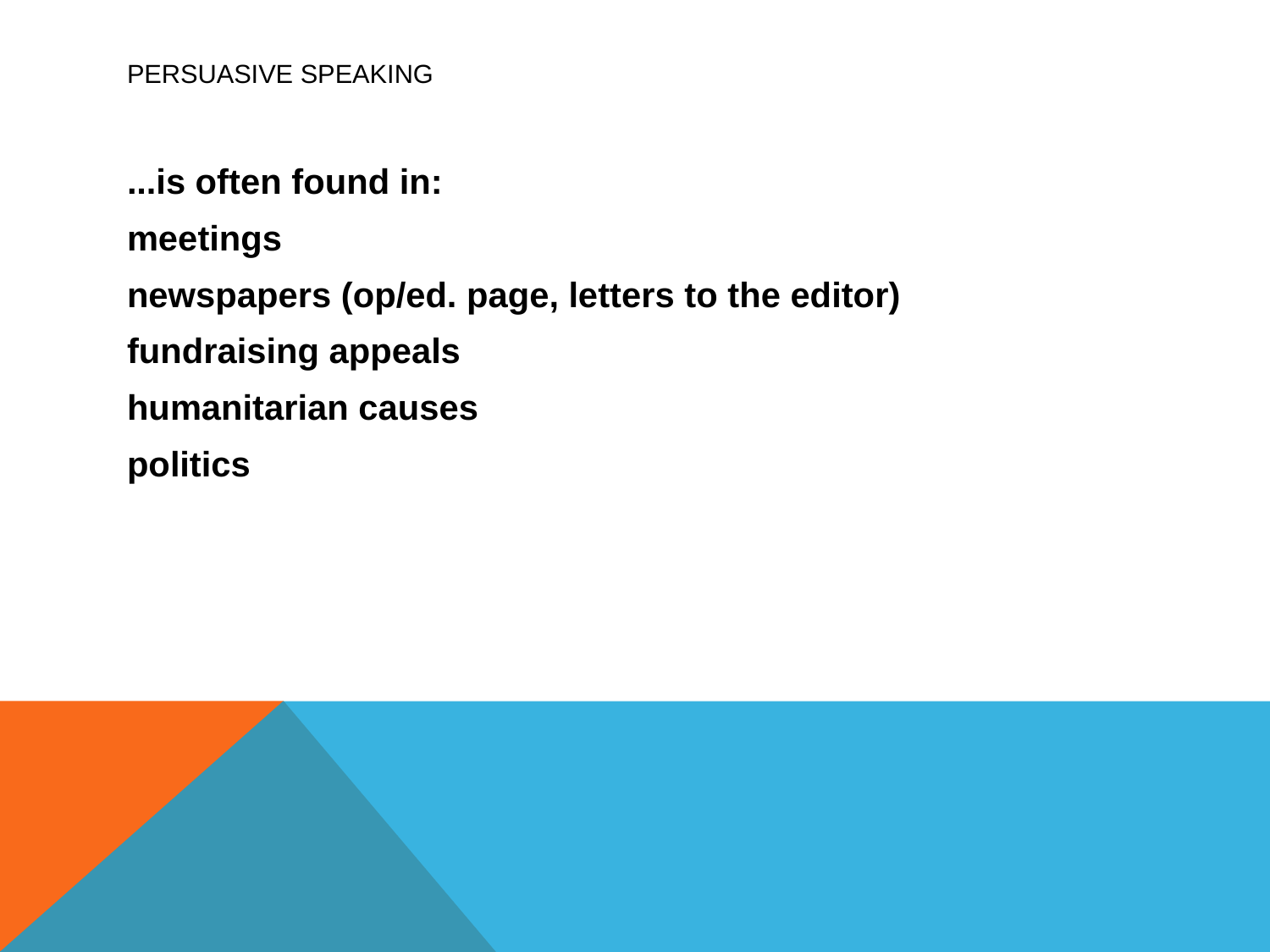

# Persuasive Speaking
...is often found in:
meetings
newspapers (op/ed. page, letters to the editor)
fundraising appeals
humanitarian causes
politics